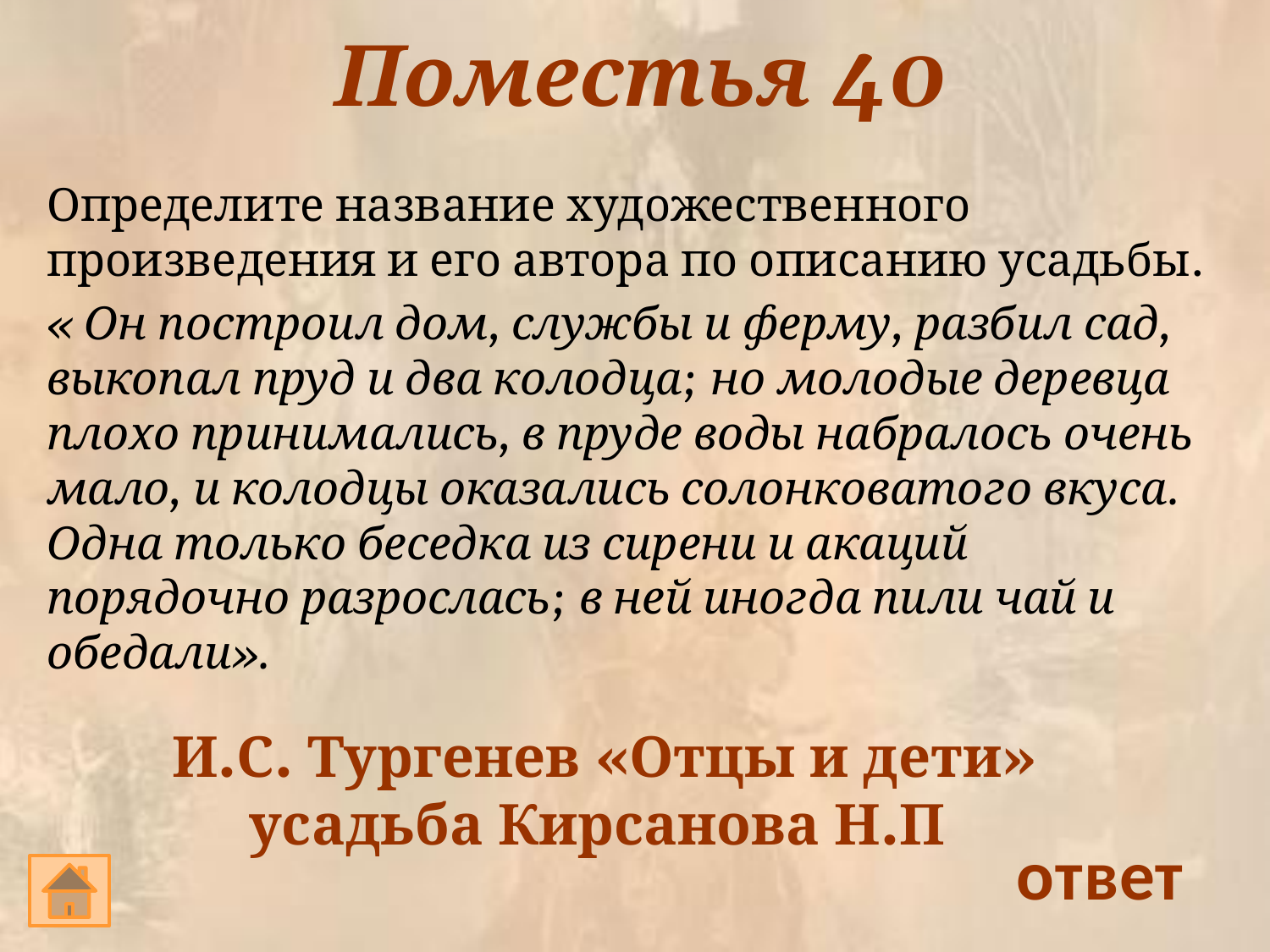

# Поместья 40
Определите название художественного произведения и его автора по описанию усадьбы.
« Он построил дом, службы и ферму, разбил сад, выкопал пруд и два колодца; но молодые деревца плохо принимались, в пруде воды набралось очень мало, и колодцы оказались солонковатого вкуса. Одна только беседка из сирени и акаций порядочно разрослась; в ней иногда пили чай и обедали».
И.С. Тургенев «Отцы и дети» усадьба Кирсанова Н.П
ответ